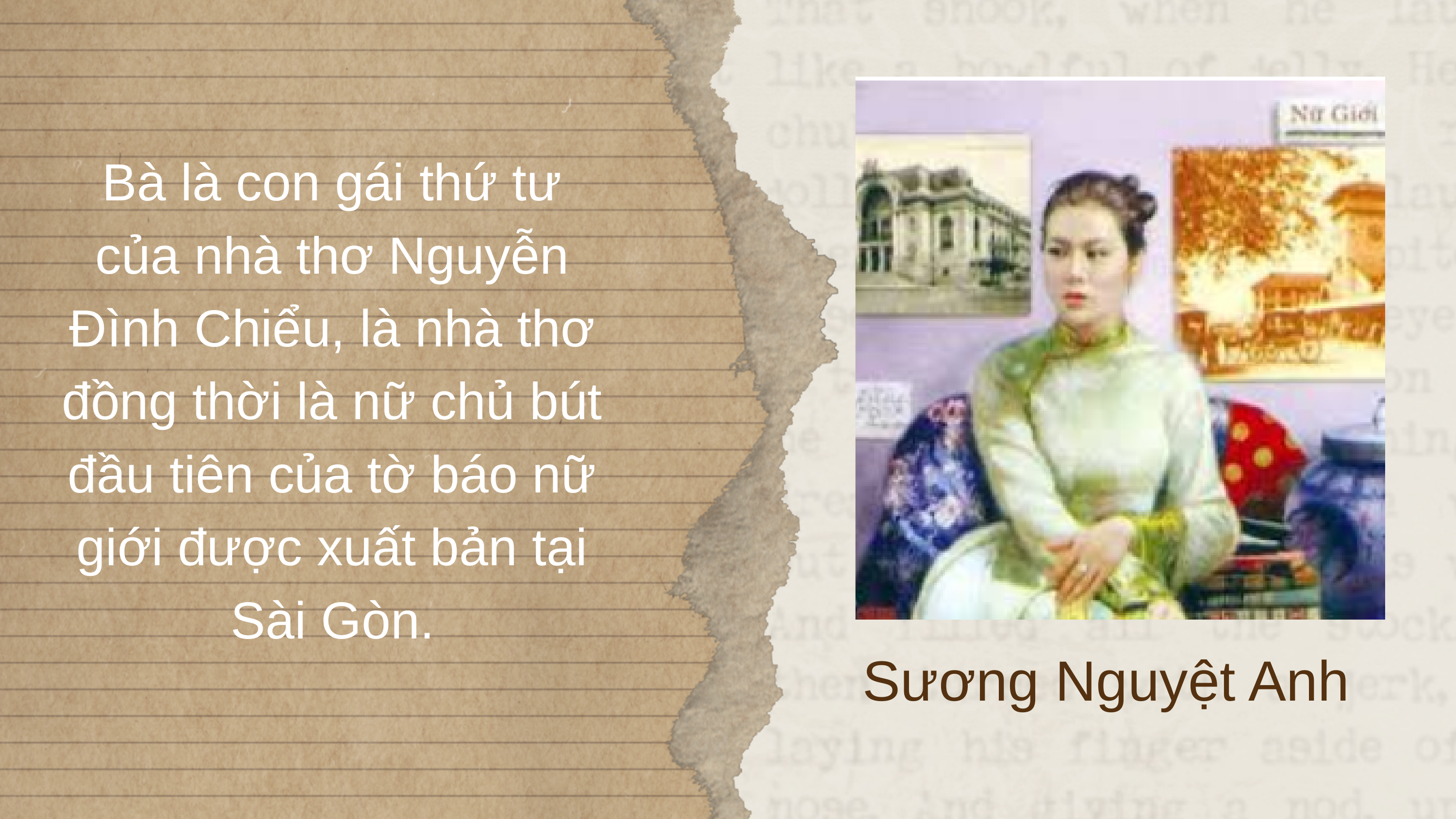

Bà là con gái thứ tư của nhà thơ Nguyễn Đình Chiểu, là nhà thơ đồng thời là nữ chủ bút đầu tiên của tờ báo nữ giới được xuất bản tại Sài Gòn.
Sương Nguyệt Anh